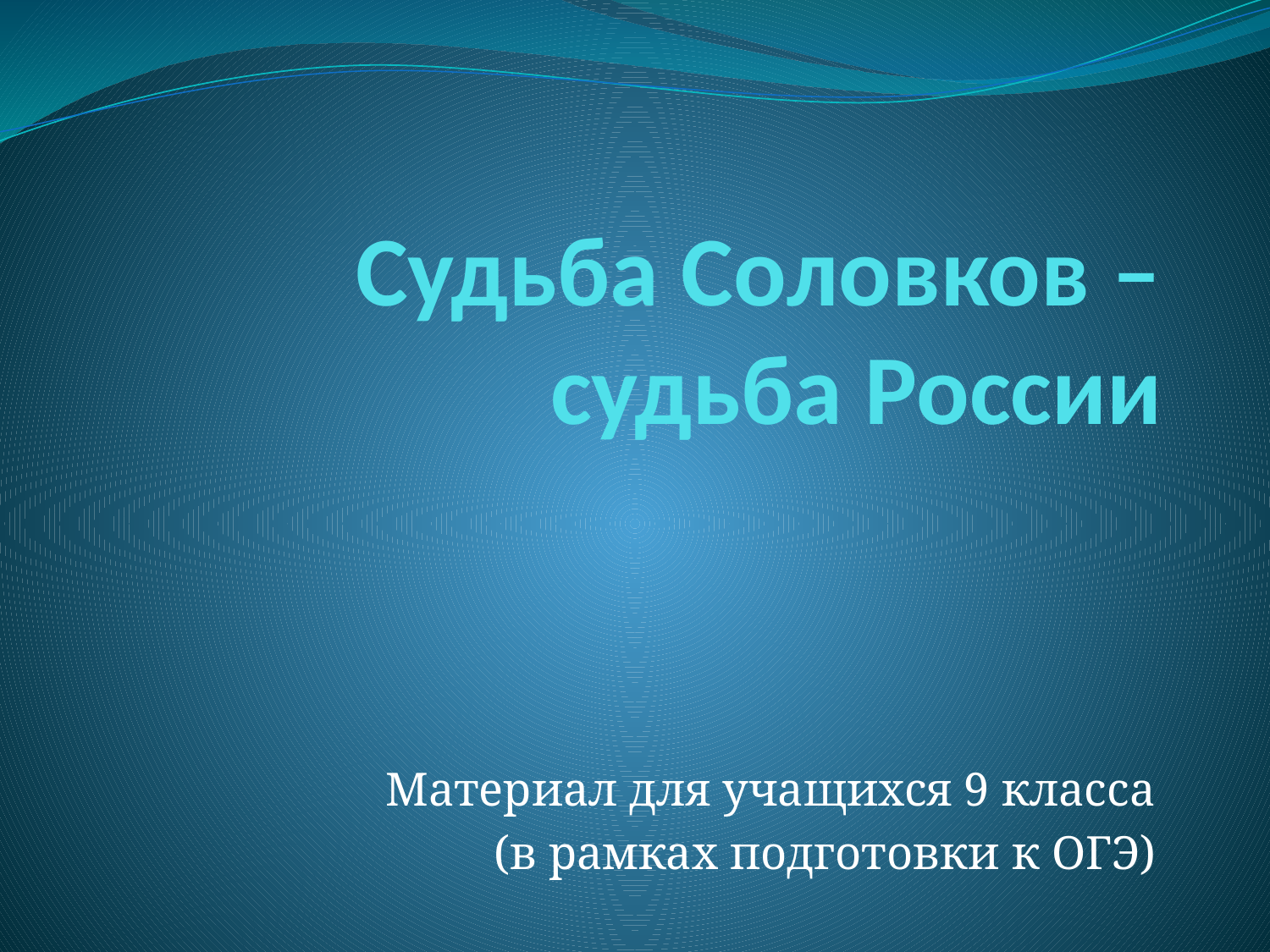

# Судьба Соловков – судьба России
Материал для учащихся 9 класса
(в рамках подготовки к ОГЭ)